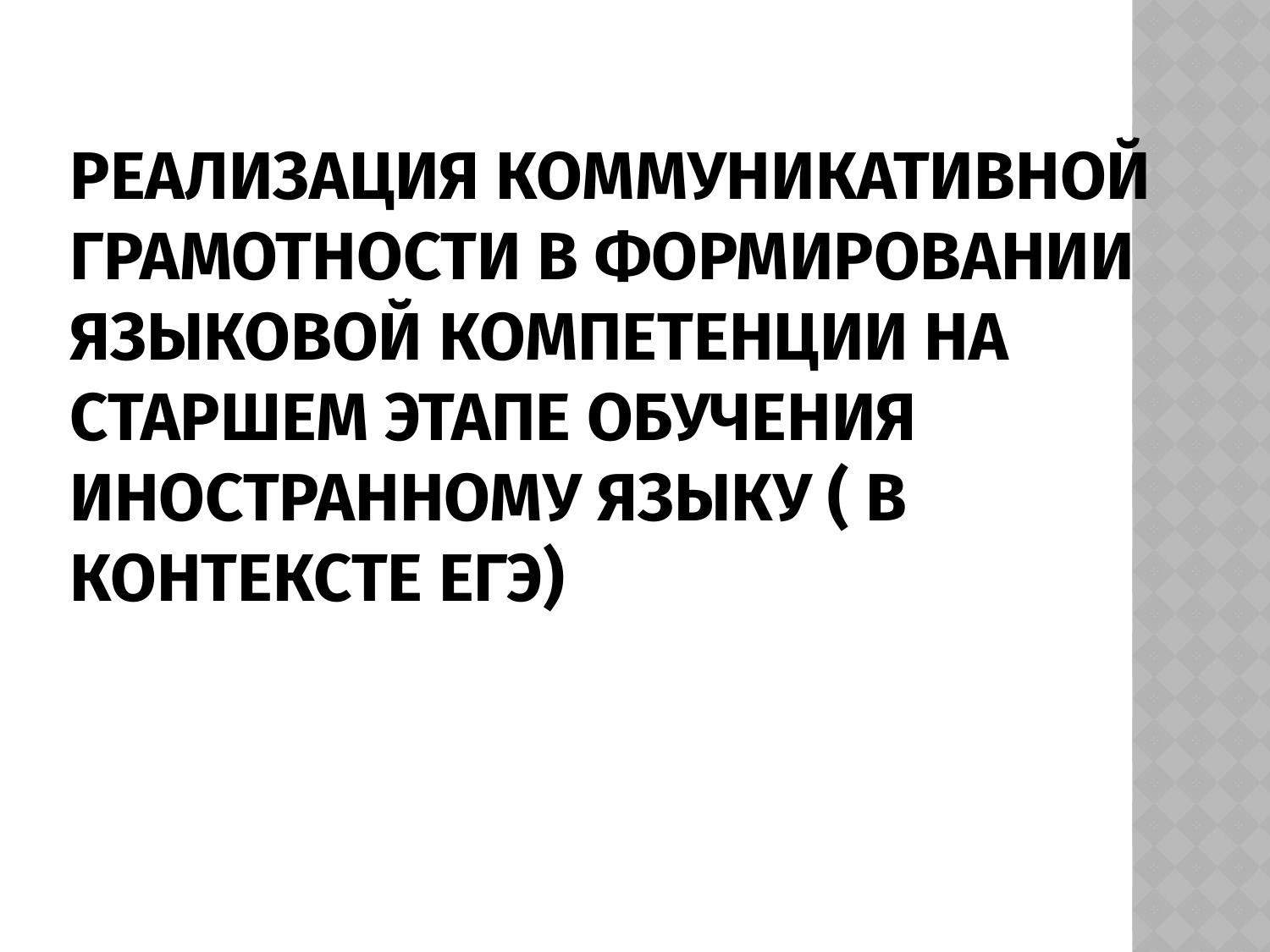

# Реализация коммуникативной грамотности в Формировании языковой компетенции на старшем этапе обучения иностранному языку ( в контексте ЕГЭ)